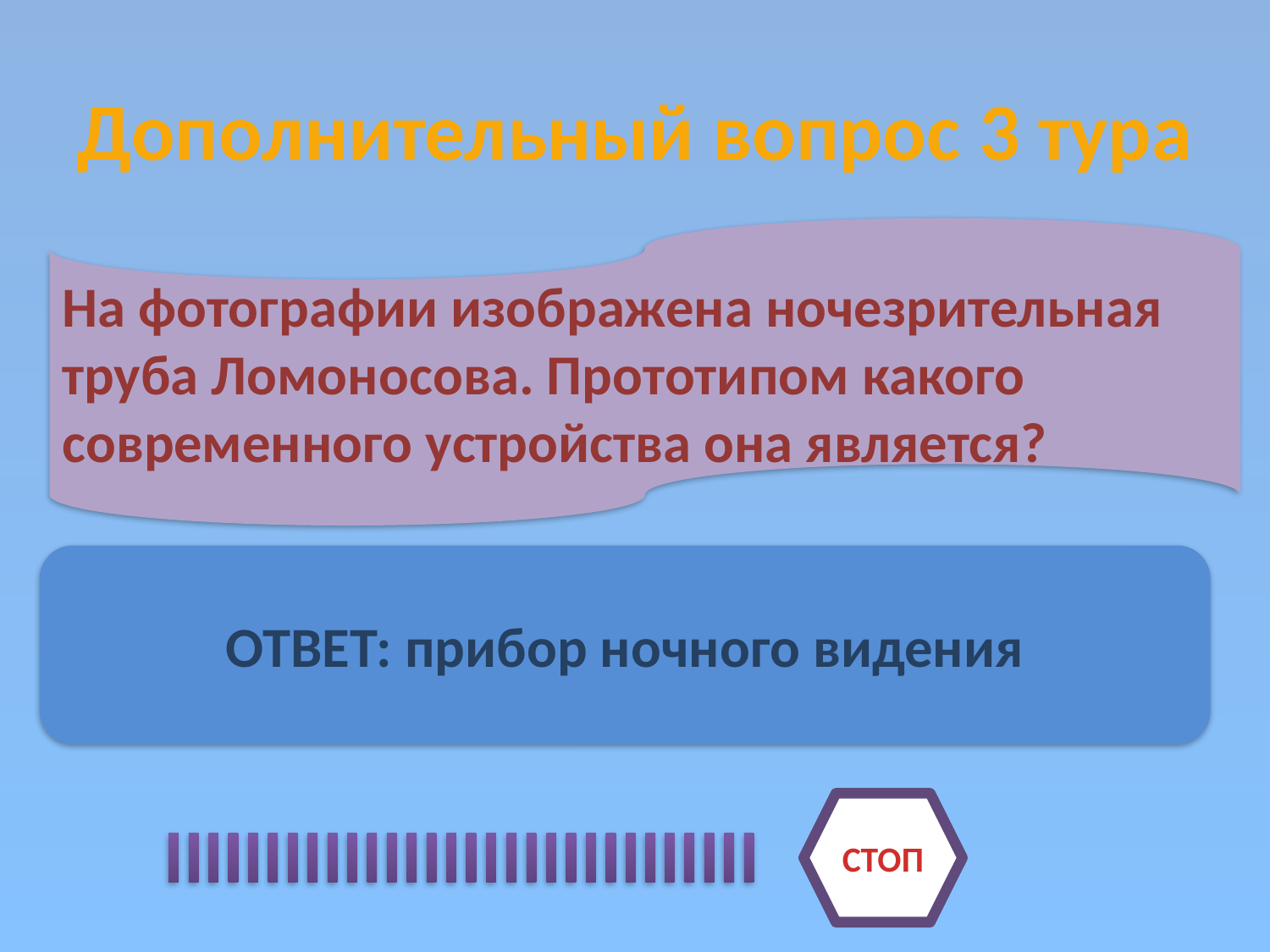

# Дополнительный вопрос 3 тура
На фотографии изображена ночезрительная труба Ломоносова. Прототипом какого современного устройства она является?

ОТВЕТ: прибор ночного видения
СТОП